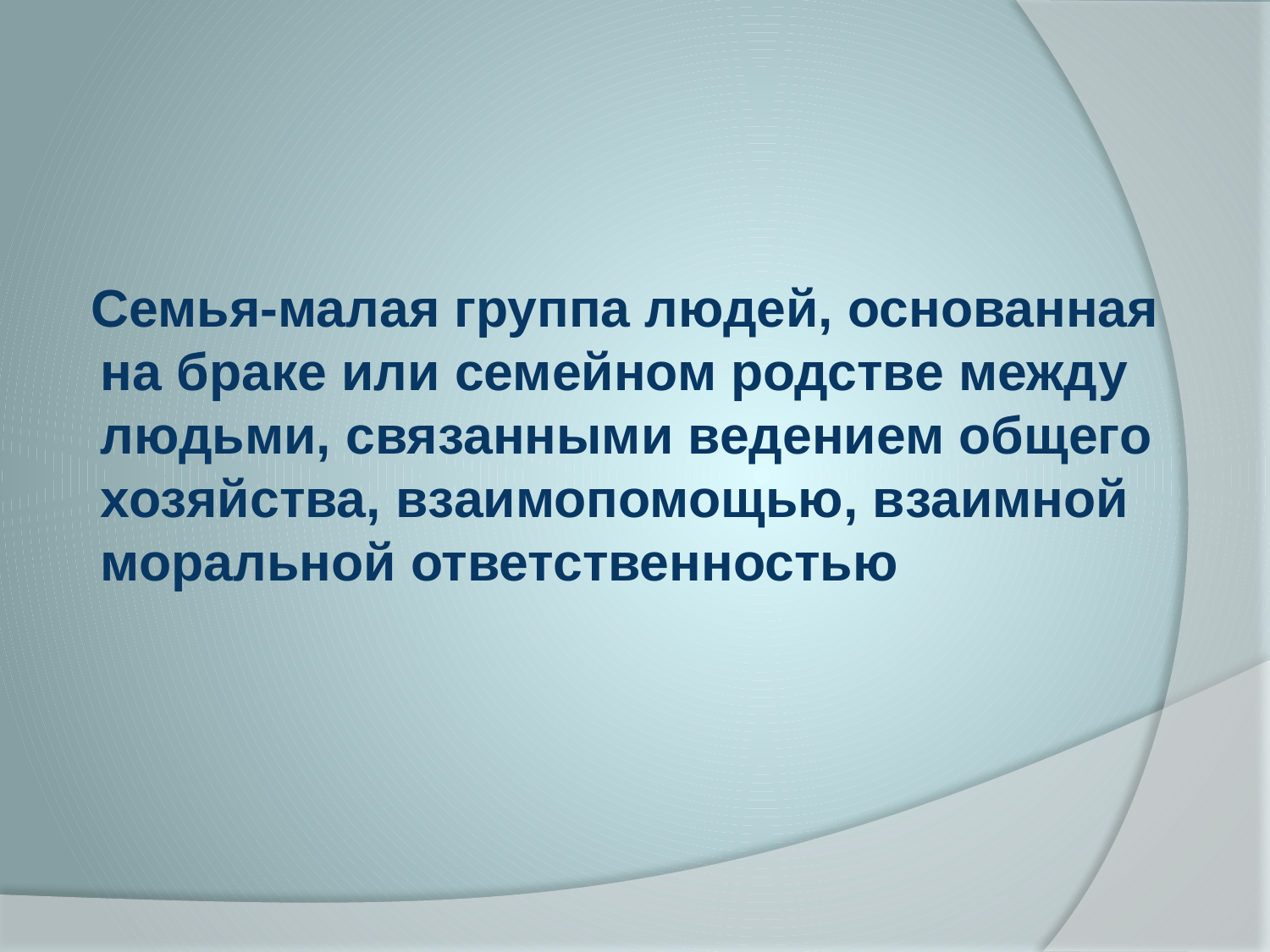

Семья-малая группа людей, основанная на браке или семейном родстве между людьми, связанными ведением общего хозяйства, взаимопомощью, взаимной моральной ответственностью